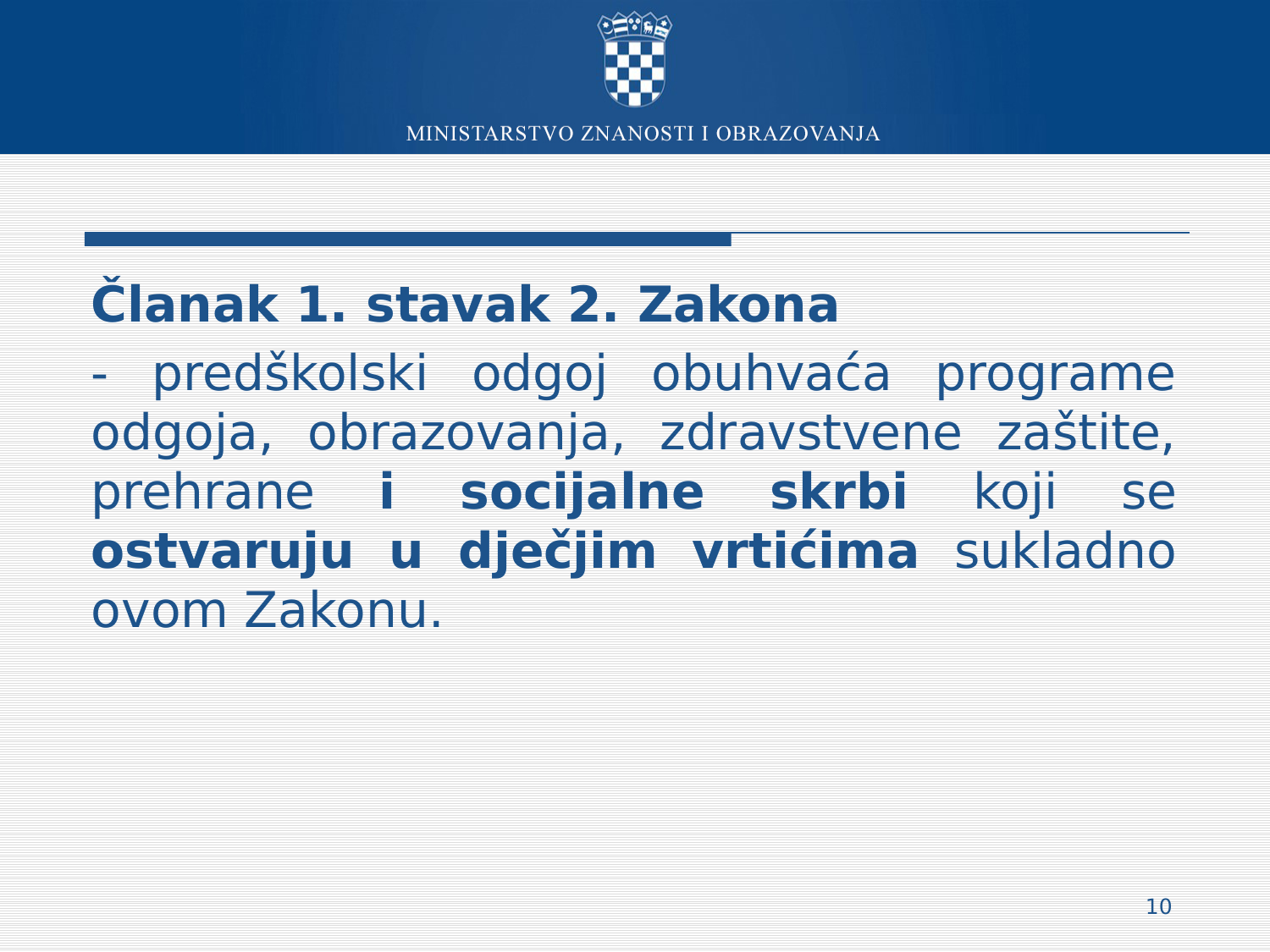

Članak 1. stavak 2. Zakona
- predškolski odgoj obuhvaća programe odgoja, obrazovanja, zdravstvene zaštite, prehrane i socijalne skrbi koji se ostvaruju u dječjim vrtićima sukladno ovom Zakonu.

10